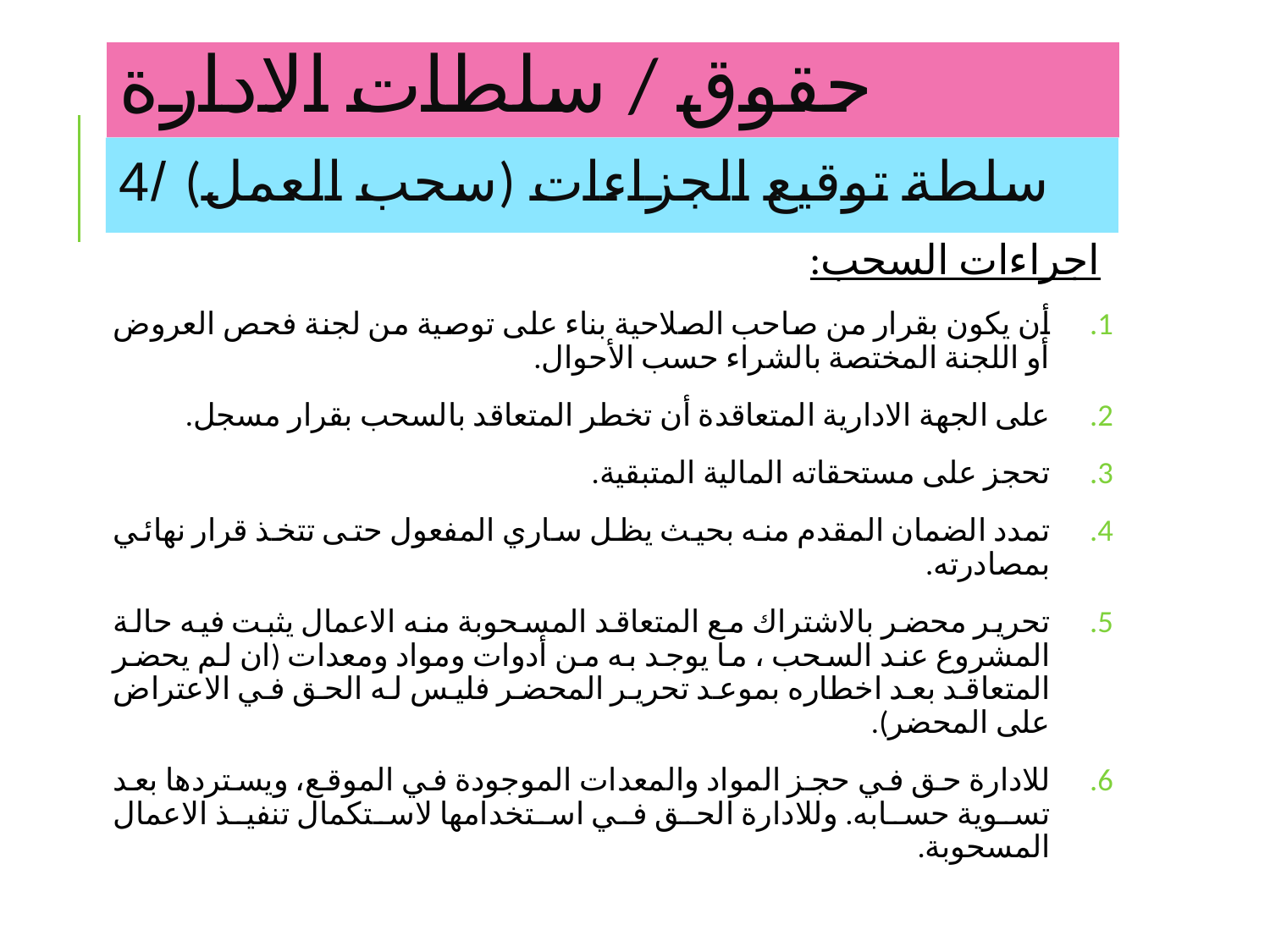

# حقوق / سلطات الادارة
4/ سلطة توقيع الجزاءات (سحب العمل)
اجراءات السحب:
أن يكون بقرار من صاحب الصلاحية بناء على توصية من لجنة فحص العروض أو اللجنة المختصة بالشراء حسب الأحوال.
على الجهة الادارية المتعاقدة أن تخطر المتعاقد بالسحب بقرار مسجل.
تحجز على مستحقاته المالية المتبقية.
تمدد الضمان المقدم منه بحيث يظل ساري المفعول حتى تتخذ قرار نهائي بمصادرته.
تحرير محضر بالاشتراك مع المتعاقد المسحوبة منه الاعمال يثبت فيه حالة المشروع عند السحب ، ما يوجد به من أدوات ومواد ومعدات (ان لم يحضر المتعاقد بعد اخطاره بموعد تحرير المحضر فليس له الحق في الاعتراض على المحضر).
للادارة حق في حجز المواد والمعدات الموجودة في الموقع، ويستردها بعد تسوية حسابه. وللادارة الحق في استخدامها لاستكمال تنفيذ الاعمال المسحوبة.